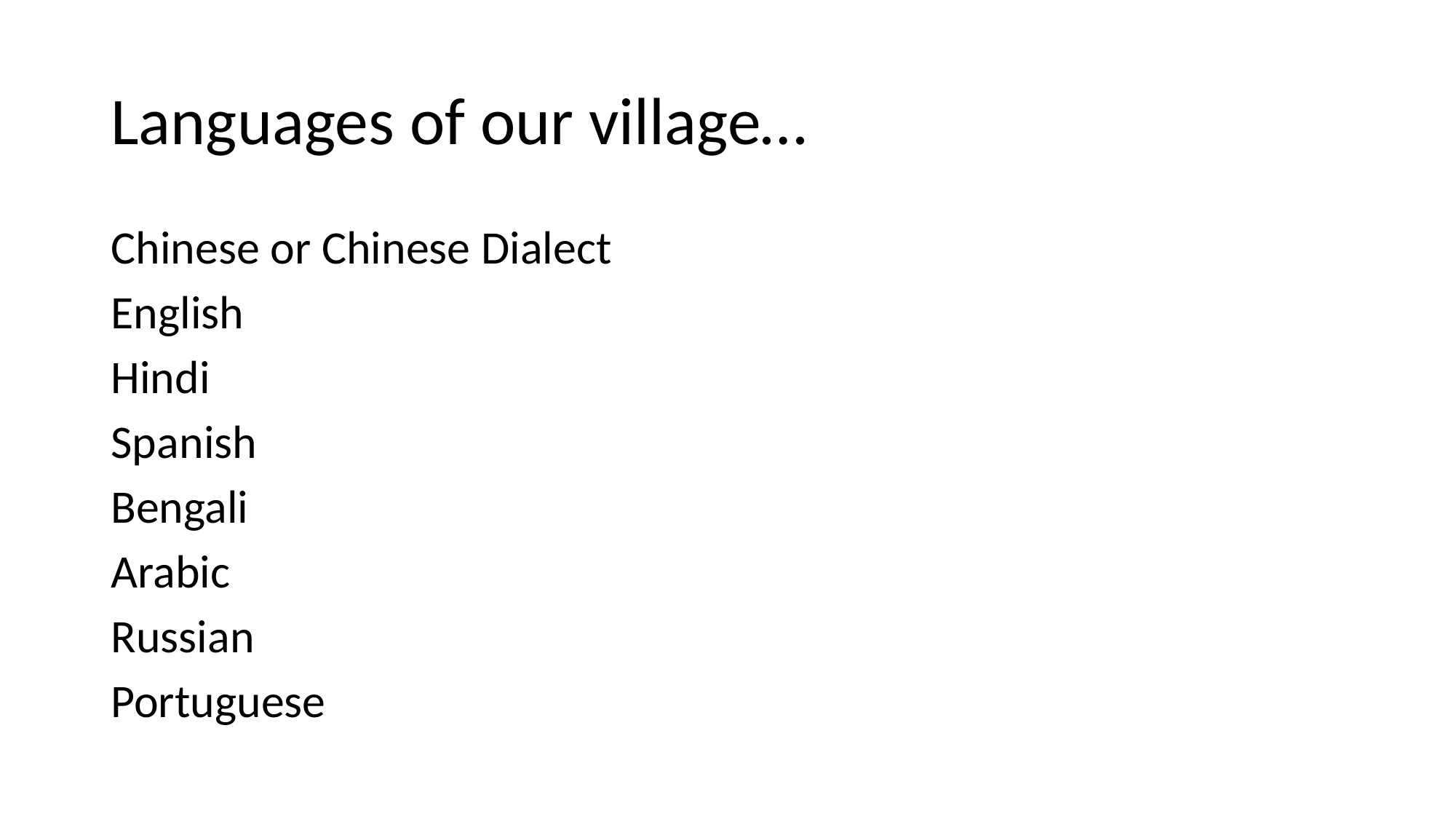

# Languages of our village…
Chinese or Chinese Dialect
English
Hindi
Spanish
Bengali
Arabic
Russian
Portuguese